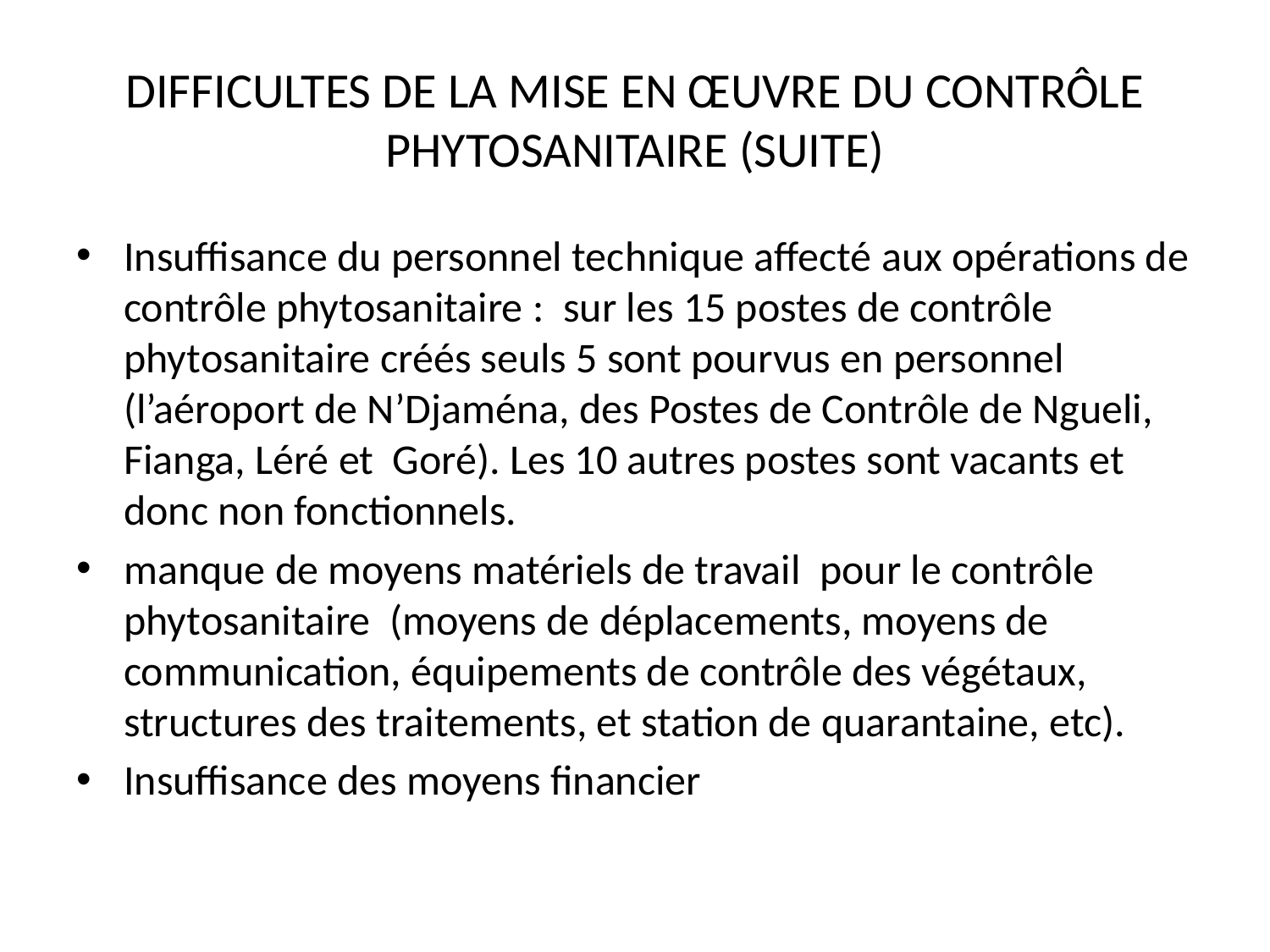

# DIFFICULTES DE LA MISE EN ŒUVRE DU CONTRÔLE PHYTOSANITAIRE (SUITE)
Insuffisance du personnel technique affecté aux opérations de contrôle phytosanitaire :  sur les 15 postes de contrôle phytosanitaire créés seuls 5 sont pourvus en personnel (l’aéroport de N’Djaména, des Postes de Contrôle de Ngueli,  Fianga, Léré et  Goré). Les 10 autres postes sont vacants et donc non fonctionnels.
manque de moyens matériels de travail  pour le contrôle phytosanitaire  (moyens de déplacements, moyens de communication, équipements de contrôle des végétaux, structures des traitements, et station de quarantaine, etc).
Insuffisance des moyens financier